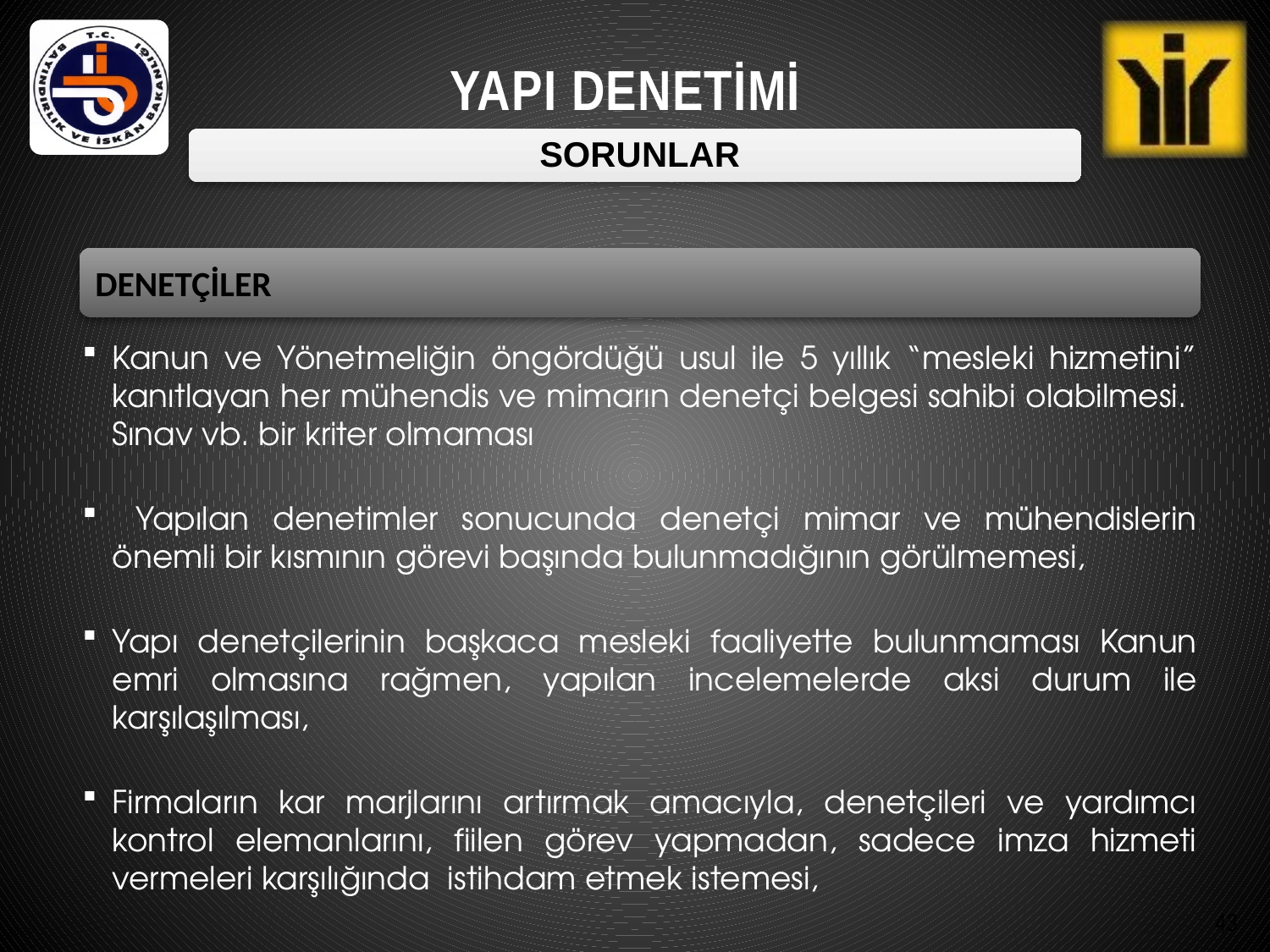

SORUNLAR
DENETÇİLER
Kanun ve Yönetmeliğin öngördüğü usul ile 5 yıllık “mesleki hizmetini” kanıtlayan her mühendis ve mimarın denetçi belgesi sahibi olabilmesi.  Sınav vb. bir kriter olmaması

 Yapılan denetimler sonucunda denetçi mimar ve mühendislerin önemli bir kısmının görevi başında bulunmadığının görülmemesi,

Yapı denetçilerinin başkaca mesleki faaliyette bulunmaması Kanun emri olmasına rağmen, yapılan incelemelerde aksi durum ile karşılaşılması,

Firmaların kar marjlarını artırmak amacıyla, denetçileri ve yardımcı kontrol elemanlarını, fiilen görev yapmadan, sadece imza hizmeti vermeleri karşılığında  istihdam etmek istemesi,
43